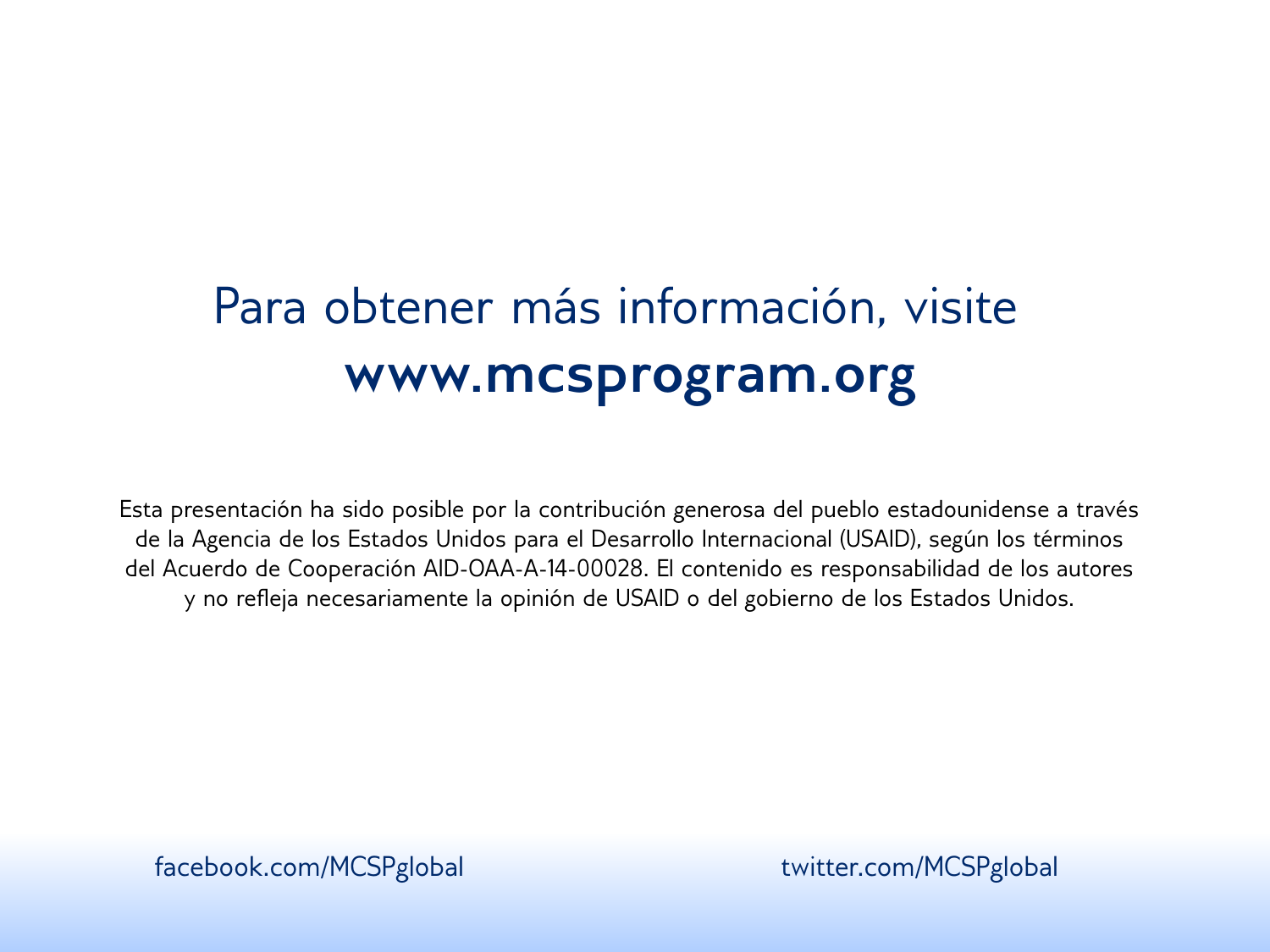

Para obtener más información, visite
Esta presentación ha sido posible por la contribución generosa del pueblo estadounidense a través de la Agencia de los Estados Unidos para el Desarrollo Internacional (USAID), según los términos del Acuerdo de Cooperación AID-OAA-A-14-00028. El contenido es responsabilidad de los autores y no refleja necesariamente la opinión de USAID o del gobierno de los Estados Unidos.